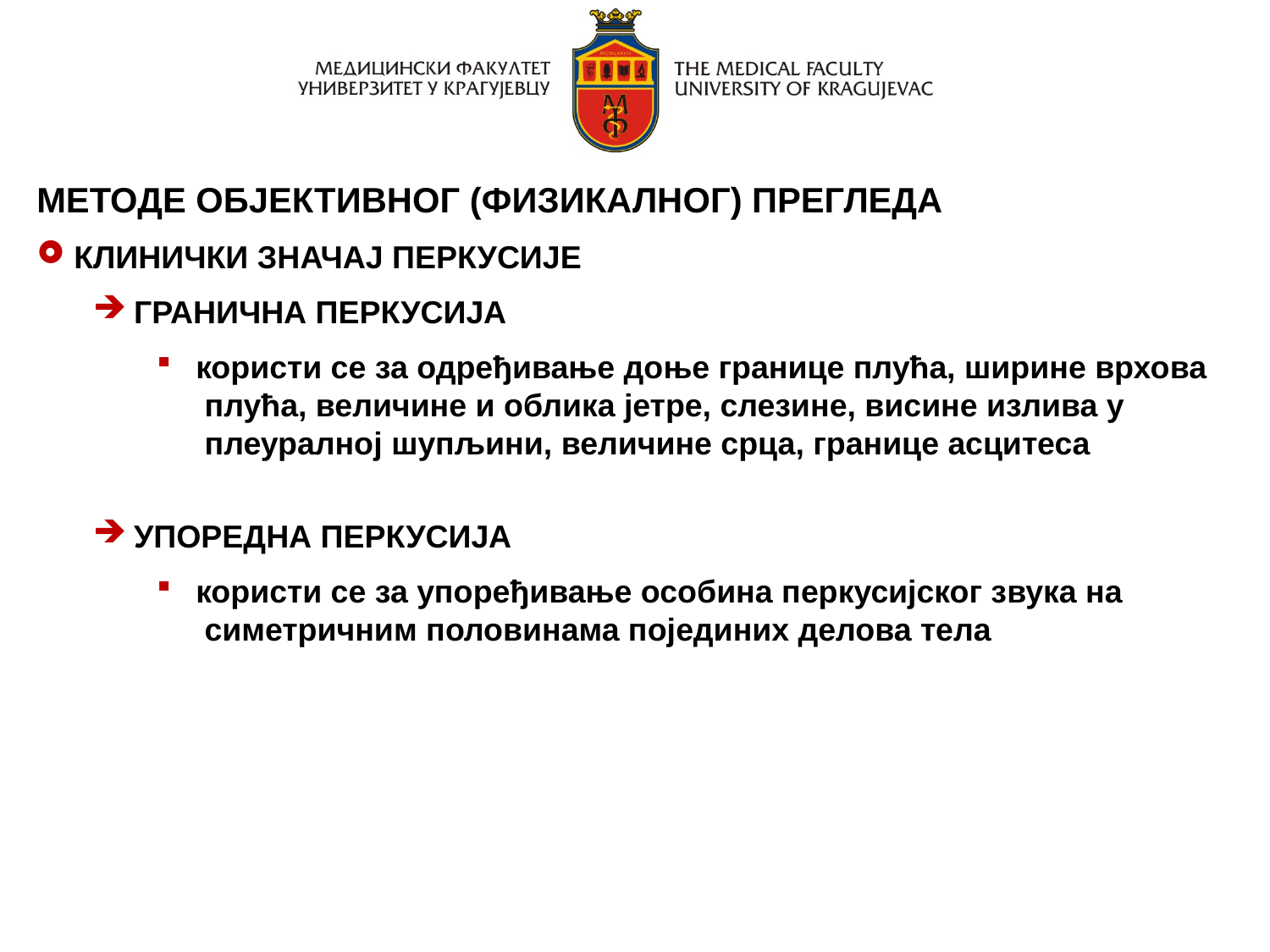

МЕТОДЕ ОБЈЕКТИВНОГ (ФИЗИКАЛНОГ) ПРЕГЛЕДА

 КЛИНИЧКИ ЗНАЧАЈ ПЕРКУСИЈЕ

 ГРАНИЧНА ПЕРКУСИЈА

 користи се за одређивање доње границе плућа, ширине врхова
  плућа, величине и облика јетре, слезине, висине излива у
  плеуралној шупљини, величине срца, границе асцитеса

 УПОРЕДНА ПЕРКУСИЈА

 користи се за упоређивање особина перкусијског звука на
  симетричним половинама појединих делова тела